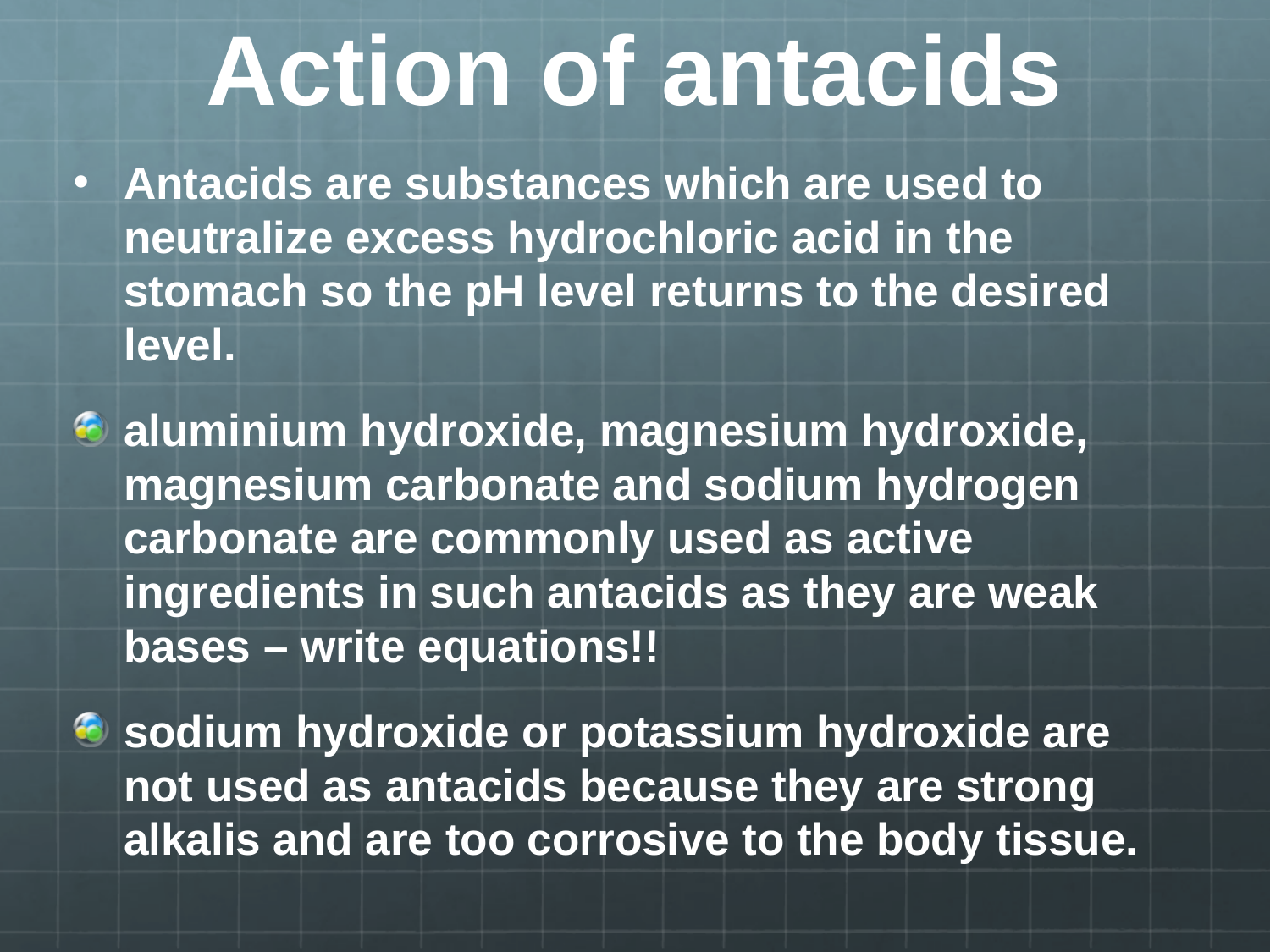

# Action of antacids
Antacids are substances which are used to neutralize excess hydrochloric acid in the stomach so the pH level returns to the desired level.
aluminium hydroxide, magnesium hydroxide, magnesium carbonate and sodium hydrogen carbonate are commonly used as active ingredients in such antacids as they are weak bases – write equations!!
sodium hydroxide or potassium hydroxide are not used as antacids because they are strong alkalis and are too corrosive to the body tissue.